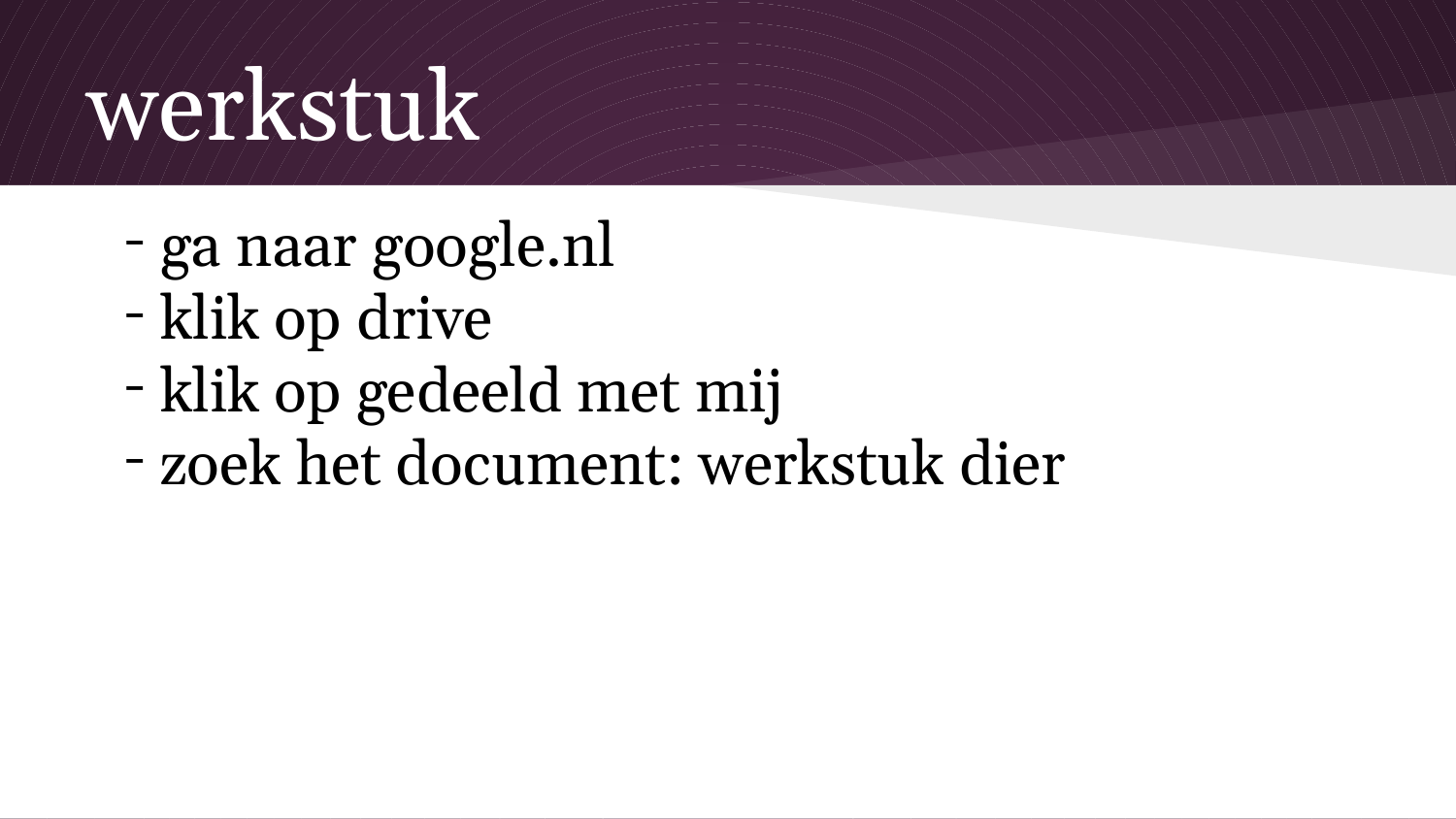

# werkstuk
ga naar google.nl
klik op drive
klik op gedeeld met mij
zoek het document: werkstuk dier